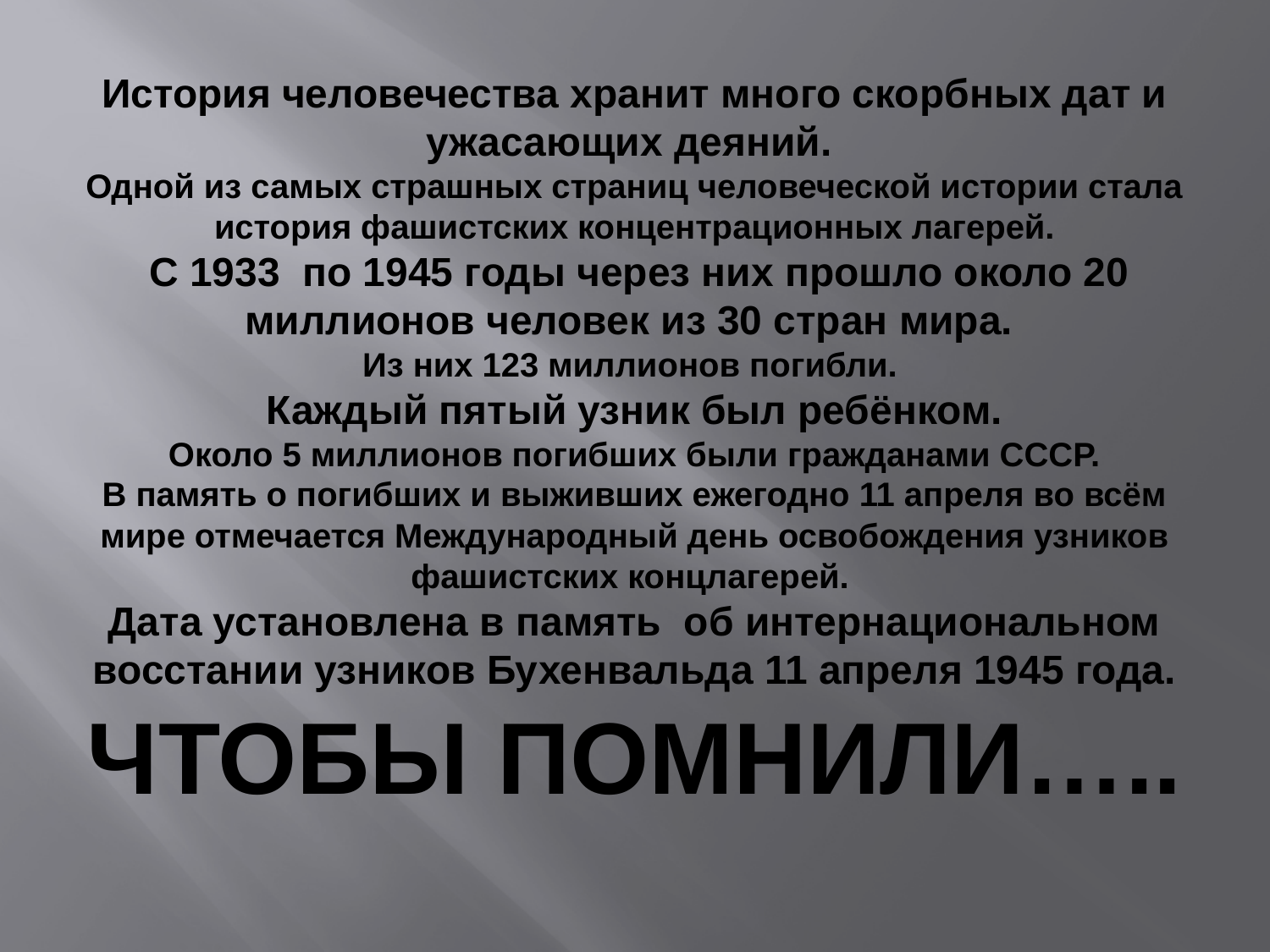

# История человечества хранит много скорбных дат и ужасающих деяний. Одной из самых страшных страниц человеческой истории стала история фашистских концентрационных лагерей. С 1933  по 1945 годы через них прошло около 20 миллионов человек из 30 стран мира. Из них 123 миллионов погибли. Каждый пятый узник был ребёнком. Около 5 миллионов погибших были гражданами СССР. В память о погибших и выживших ежегодно 11 апреля во всём мире отмечается Международный день освобождения узников фашистских концлагерей. Дата установлена в память  об интернациональном восстании узников Бухенвальда 11 апреля 1945 года. ЧТОБЫ ПОМНИЛИ…..